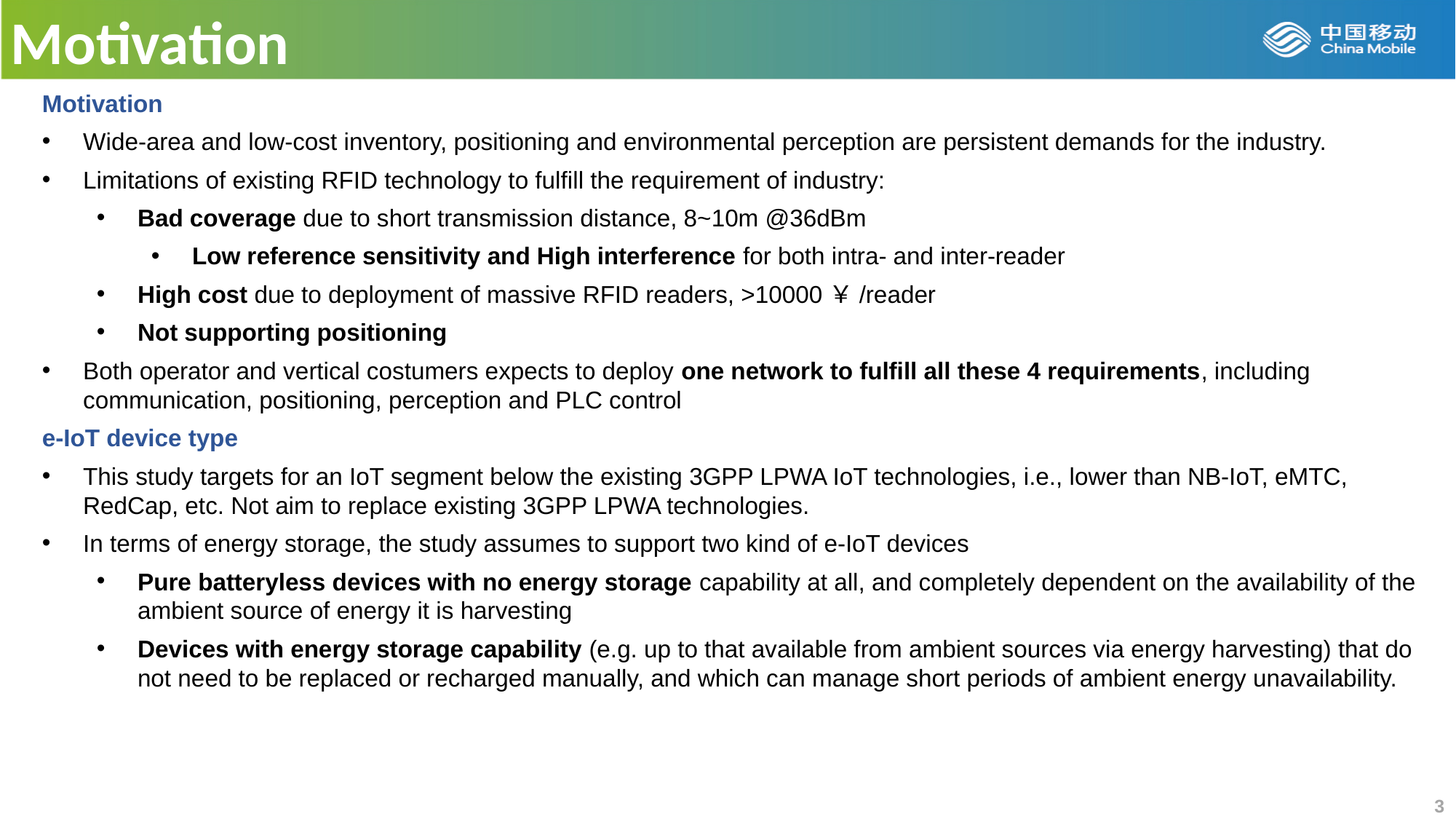

Motivation
Motivation
Wide-area and low-cost inventory, positioning and environmental perception are persistent demands for the industry.
Limitations of existing RFID technology to fulfill the requirement of industry:
Bad coverage due to short transmission distance, 8~10m @36dBm
Low reference sensitivity and High interference for both intra- and inter-reader
High cost due to deployment of massive RFID readers, >10000￥/reader
Not supporting positioning
Both operator and vertical costumers expects to deploy one network to fulfill all these 4 requirements, including communication, positioning, perception and PLC control
e-IoT device type
This study targets for an IoT segment below the existing 3GPP LPWA IoT technologies, i.e., lower than NB-IoT, eMTC, RedCap, etc. Not aim to replace existing 3GPP LPWA technologies.
In terms of energy storage, the study assumes to support two kind of e-IoT devices
Pure batteryless devices with no energy storage capability at all, and completely dependent on the availability of the ambient source of energy it is harvesting
Devices with energy storage capability (e.g. up to that available from ambient sources via energy harvesting) that do not need to be replaced or recharged manually, and which can manage short periods of ambient energy unavailability.